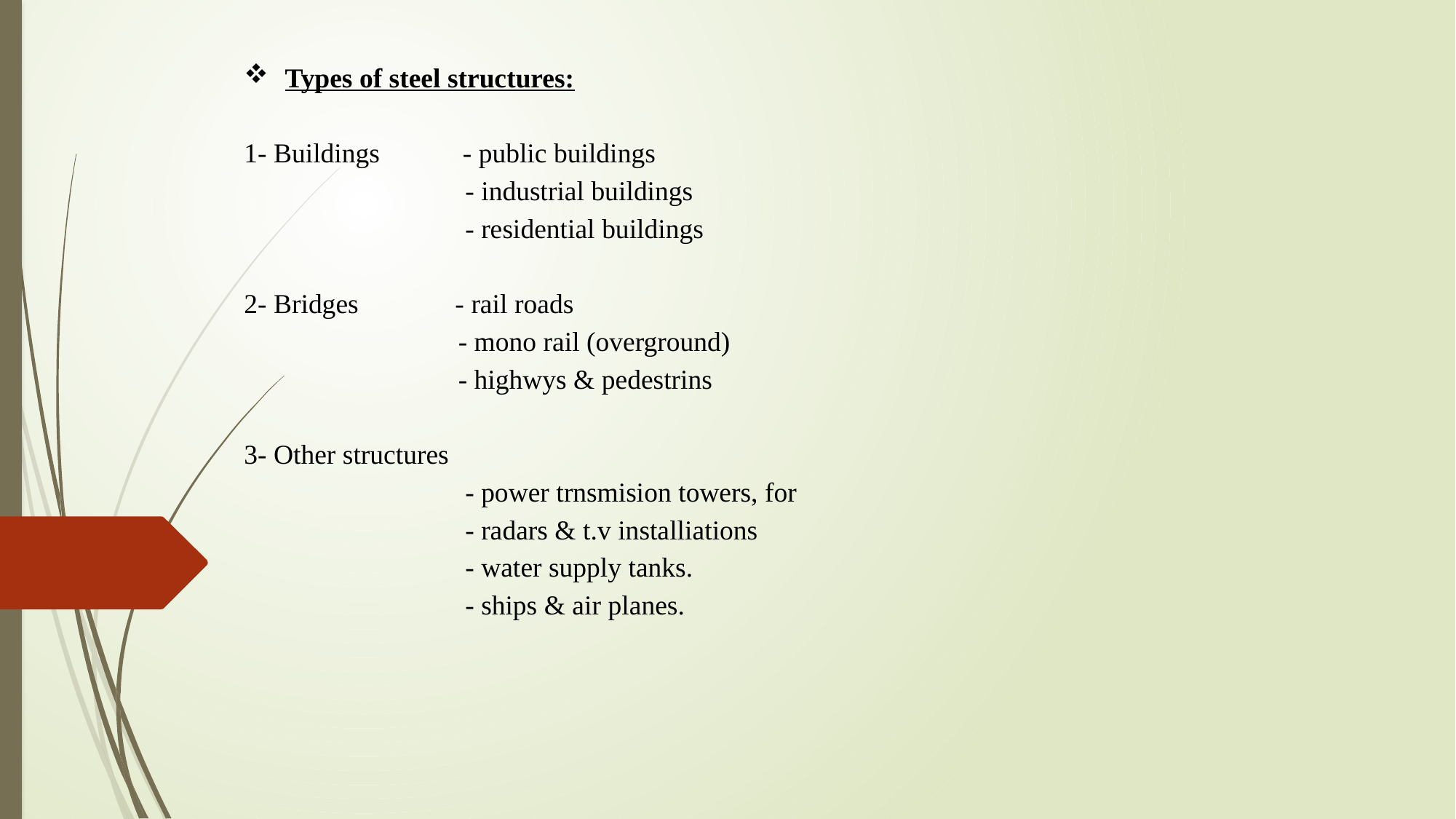

Types of steel structures:

1- Buildings            - public buildings
                                - industrial buildings
                                - residential buildings

2- Bridges              - rail roads
                               - mono rail (overground)
                               - highwys & pedestrins

3- Other structures
                                - power trnsmision towers, for
                                - radars & t.v installiations
                                - water supply tanks.
                                - ships & air planes.